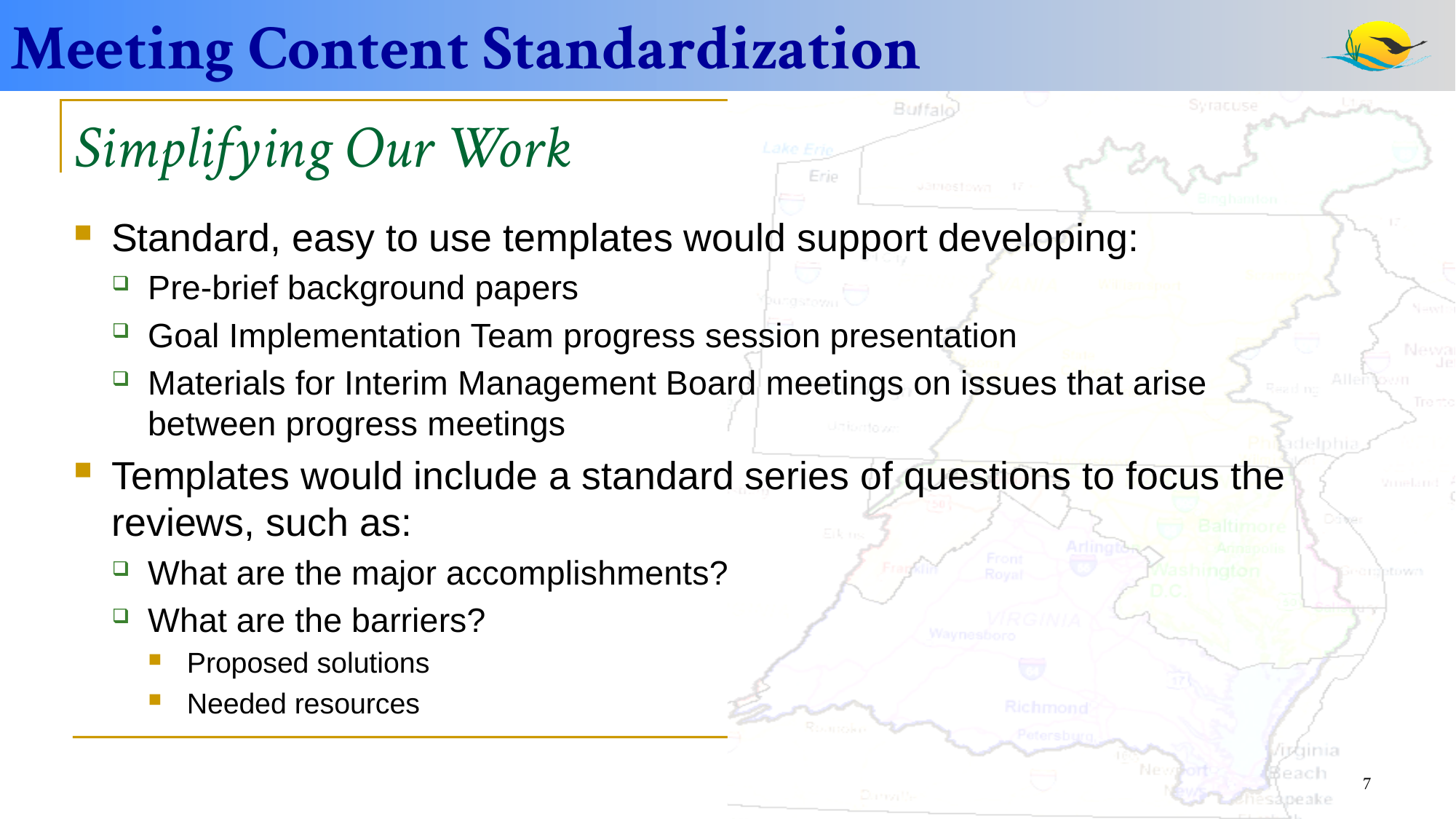

Meeting Content Standardization
Simplifying Our Work
Standard, easy to use templates would support developing:
Pre-brief background papers
Goal Implementation Team progress session presentation
Materials for Interim Management Board meetings on issues that arise between progress meetings
Templates would include a standard series of questions to focus the reviews, such as:
What are the major accomplishments?
What are the barriers?
Proposed solutions
Needed resources

7